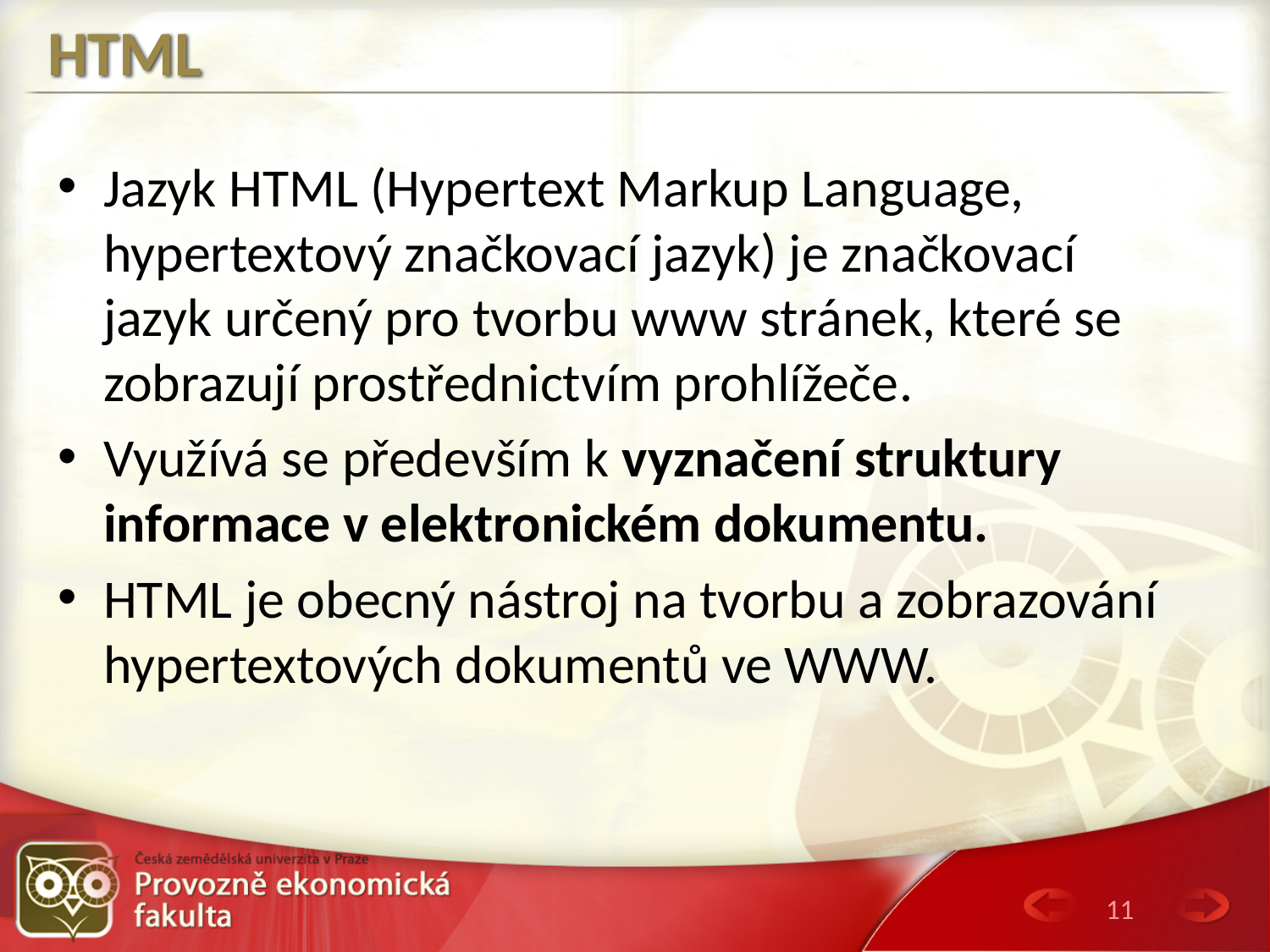

# HTML
Jazyk HTML (Hypertext Markup Language, hypertextový značkovací jazyk) je značkovací jazyk určený pro tvorbu www stránek, které se zobrazují prostřednictvím prohlížeče.
Využívá se především k vyznačení struktury informace v elektronickém dokumentu.
HTML je obecný nástroj na tvorbu a zobrazování hypertextových dokumentů ve WWW.